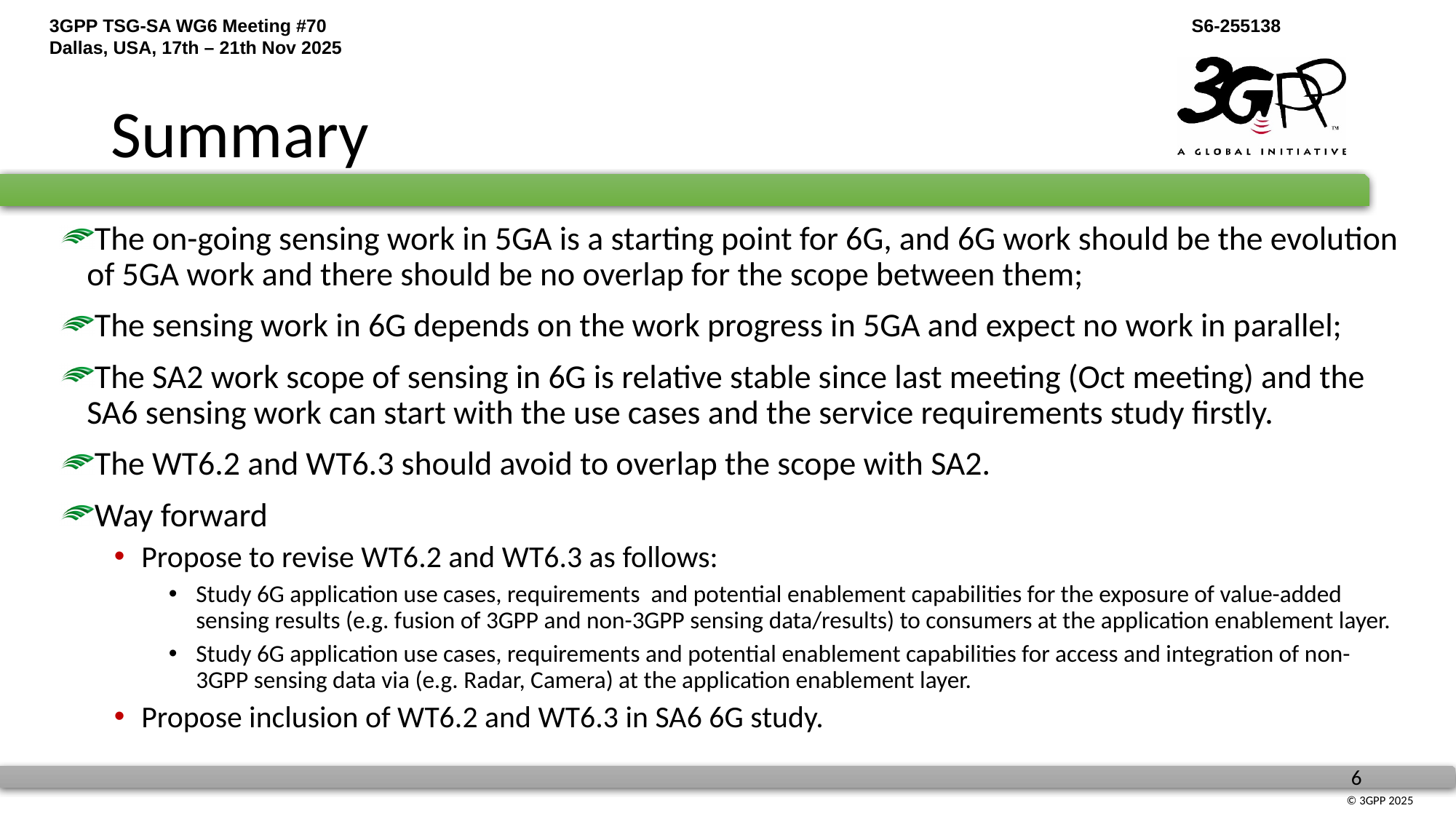

# Summary
The on-going sensing work in 5GA is a starting point for 6G, and 6G work should be the evolution of 5GA work and there should be no overlap for the scope between them;
The sensing work in 6G depends on the work progress in 5GA and expect no work in parallel;
The SA2 work scope of sensing in 6G is relative stable since last meeting (Oct meeting) and the SA6 sensing work can start with the use cases and the service requirements study firstly.
The WT6.2 and WT6.3 should avoid to overlap the scope with SA2.
Way forward
Propose to revise WT6.2 and WT6.3 as follows:
Study 6G application use cases, requirements  and potential enablement capabilities for the exposure of value-added sensing results (e.g. fusion of 3GPP and non-3GPP sensing data/results) to consumers at the application enablement layer.
Study 6G application use cases, requirements and potential enablement capabilities for access and integration of non-3GPP sensing data via (e.g. Radar, Camera) at the application enablement layer.
Propose inclusion of WT6.2 and WT6.3 in SA6 6G study.